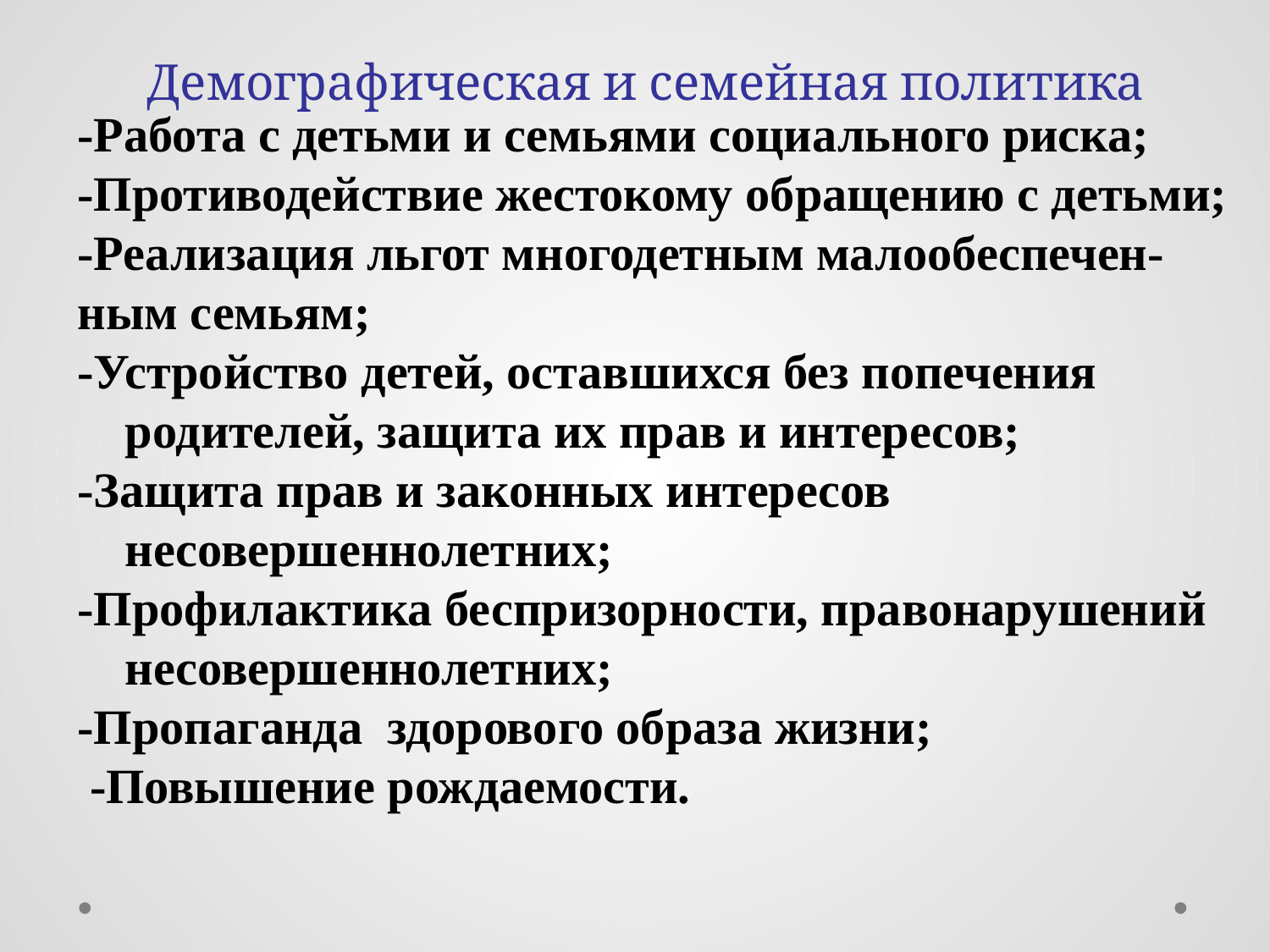

# Демографическая и семейная политика
-Работа с детьми и семьями социального риска;
-Противодействие жестокому обращению с детьми;
-Реализация льгот многодетным малообеспечен-    ным семьям;
-Устройство детей, оставшихся без попечения родителей, защита их прав и интересов;
-Защита прав и законных интересов несовершеннолетних;
-Профилактика беспризорности, правонарушений несовершеннолетних;
-Пропаганда  здорового образа жизни;
 -Повышение рождаемости.